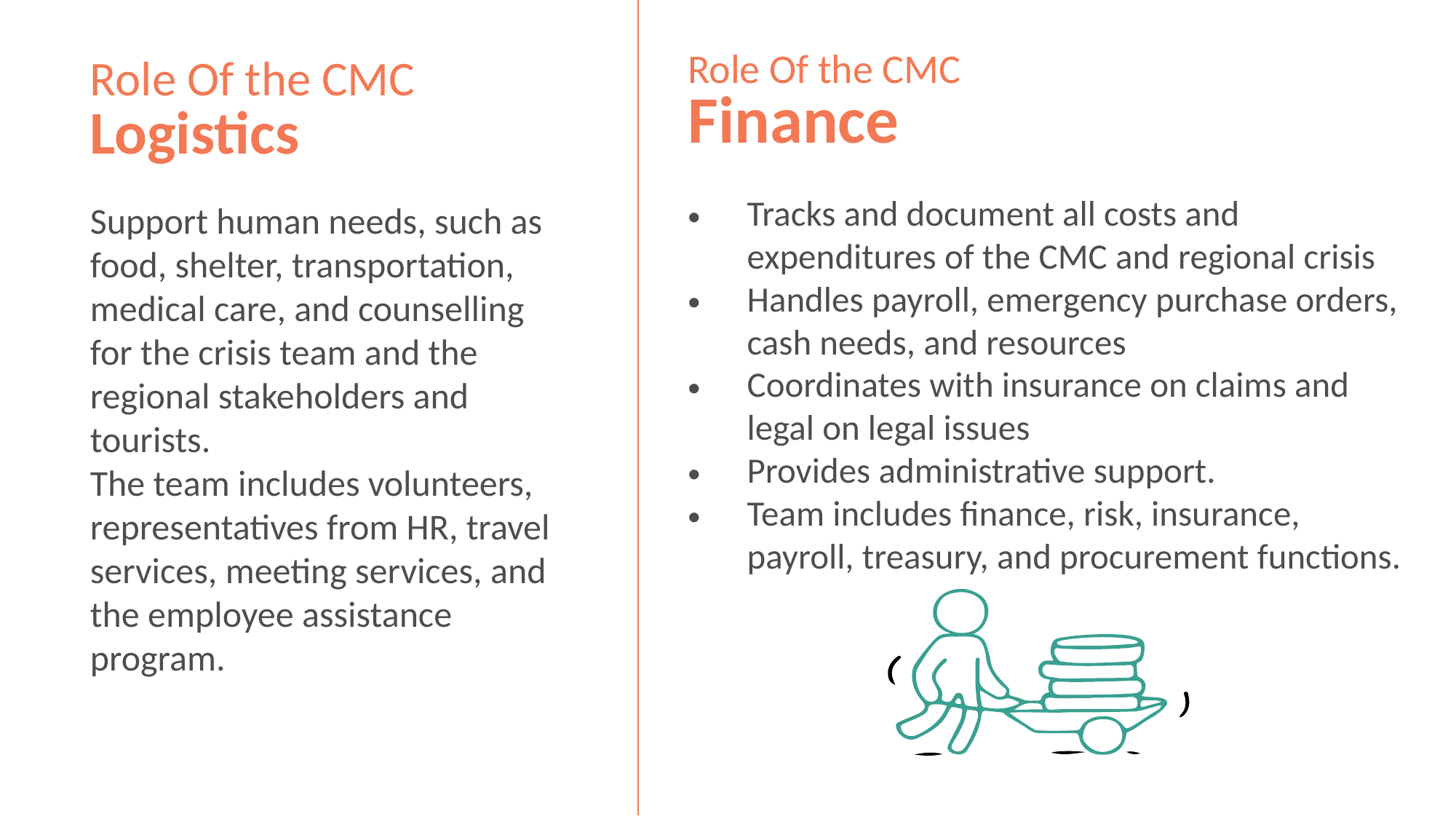

Role Of the CMC
Finance

Tracks and document all costs and expenditures of the CMC and regional crisis
Handles payroll, emergency purchase orders, cash needs, and resources
Coordinates with insurance on claims and legal on legal issues
Provides administrative support.
Team includes finance, risk, insurance, payroll, treasury, and procurement functions.

Role Of the CMC
Logistics

Support human needs, such as food, shelter, transportation, medical care, and counselling for the crisis team and the regional stakeholders and tourists.
The team includes volunteers, representatives from HR, travel services, meeting services, and the employee assistance program.